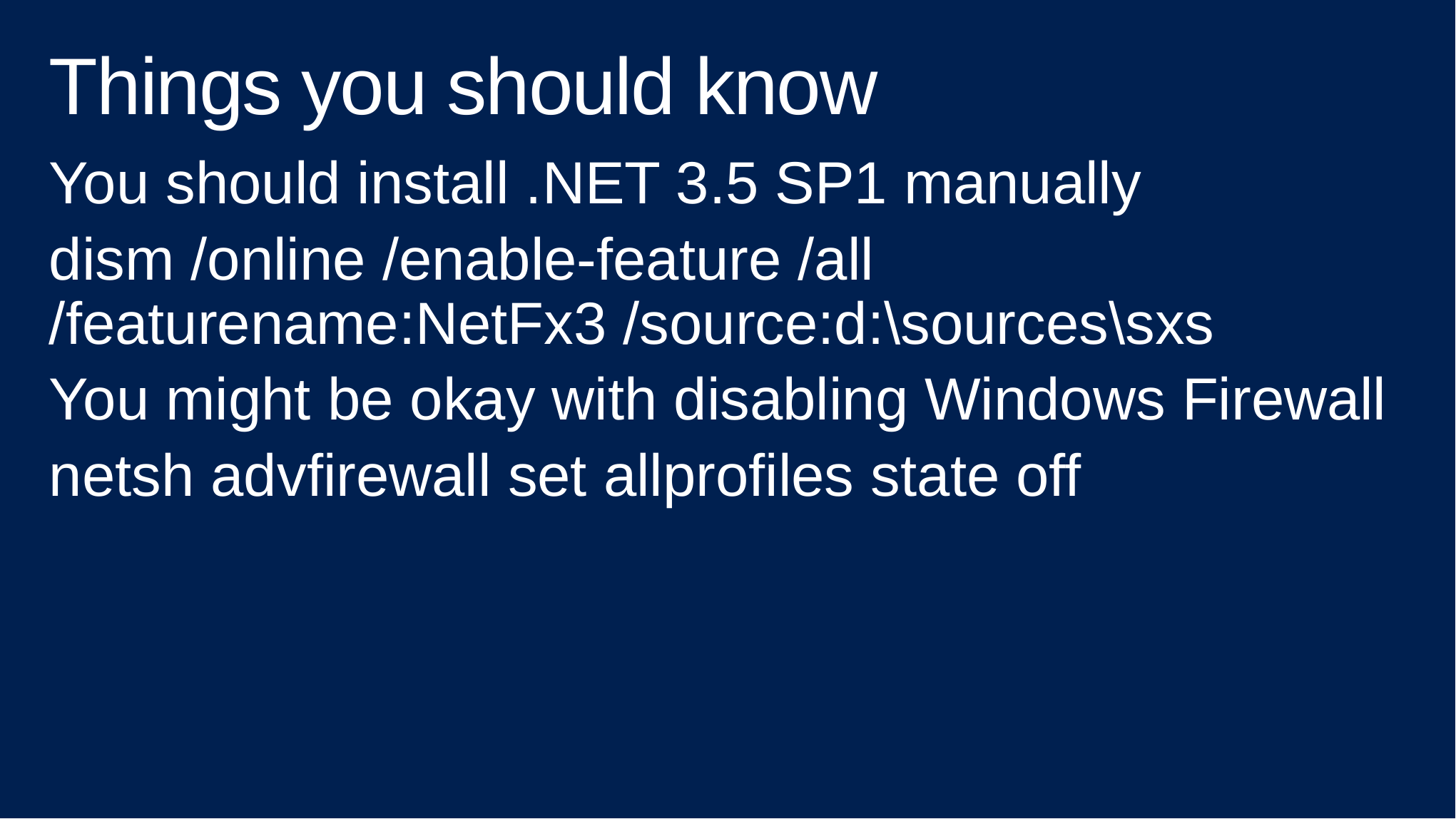

# Things you should know
You should install .NET 3.5 SP1 manually
dism /online /enable-feature /all /featurename:NetFx3 /source:d:\sources\sxs
You might be okay with disabling Windows Firewall
netsh advfirewall set allprofiles state off